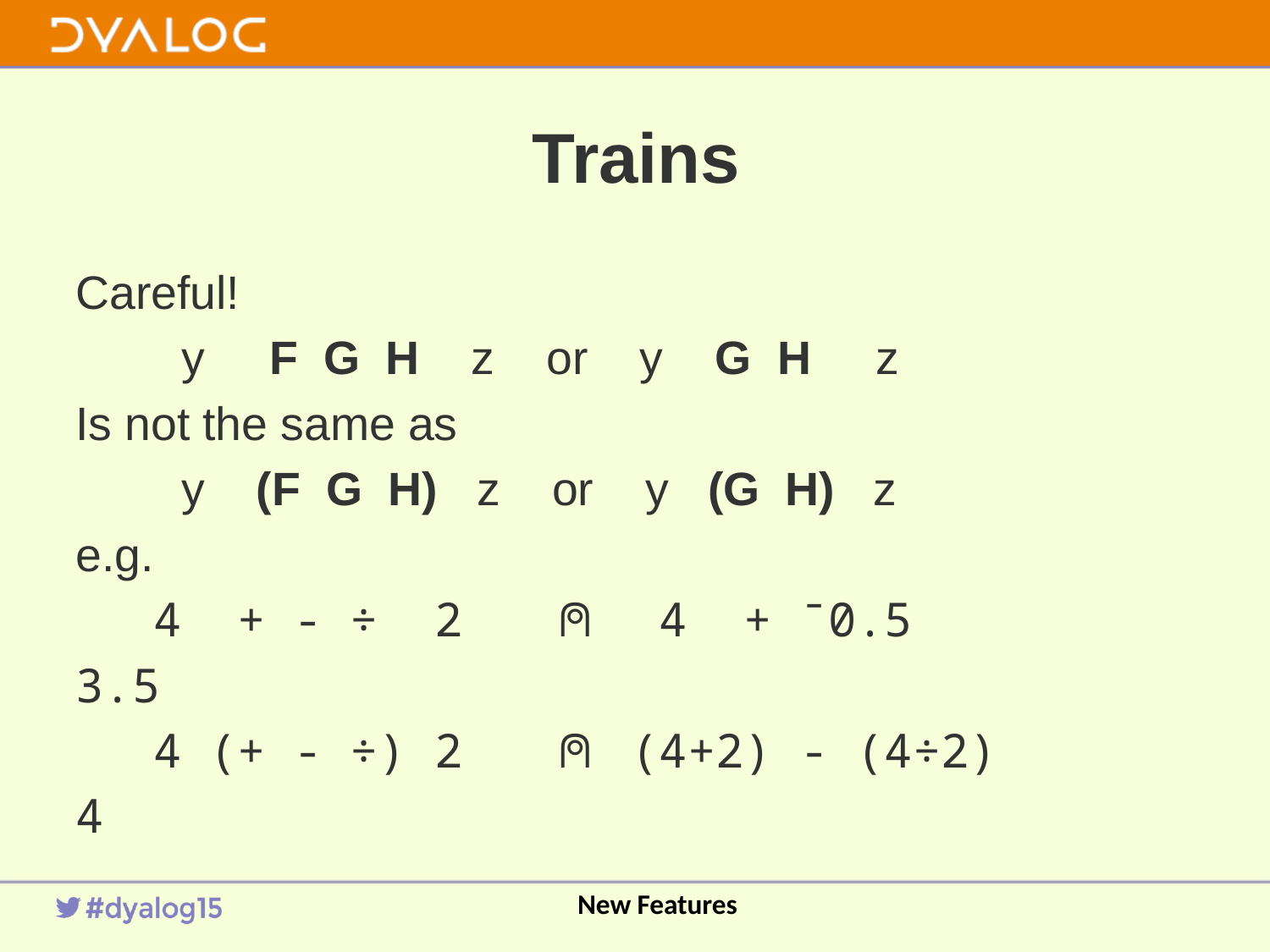

# Trains
Careful!
	y     F  G  H    z    or    y    G  H     z
Is not the same as
	y    (F  G  H)   z    or    y   (G  H)   z
e.g.
      4  + - ÷  2   ⍝  4  + ¯0.5
3.5
      4 (+ - ÷) 2   ⍝ (4+2) - (4÷2)
4
New Features